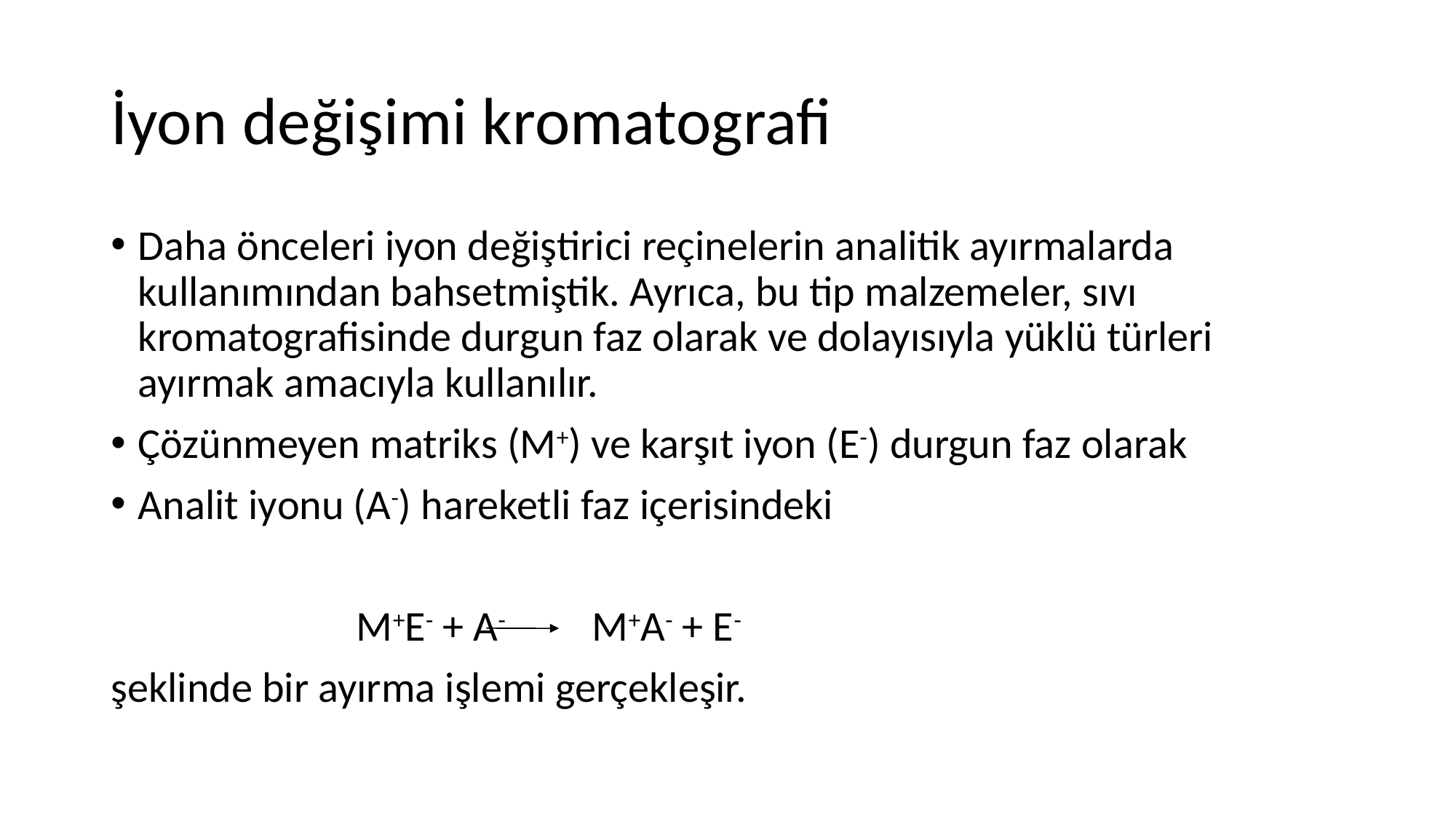

# İyon değişimi kromatografi
Daha önceleri iyon değiştirici reçinelerin analitik ayırmalarda kullanımından bahsetmiştik. Ayrıca, bu tip malzemeler, sıvı kromatografisinde durgun faz olarak ve dolayısıyla yüklü türleri ayırmak amacıyla kullanılır.
Çözünmeyen matriks (M+) ve karşıt iyon (E-) durgun faz olarak
Analit iyonu (A-) hareketli faz içerisindeki

			M+E- + A-         M+A- + E-
şeklinde bir ayırma işlemi gerçekleşir.